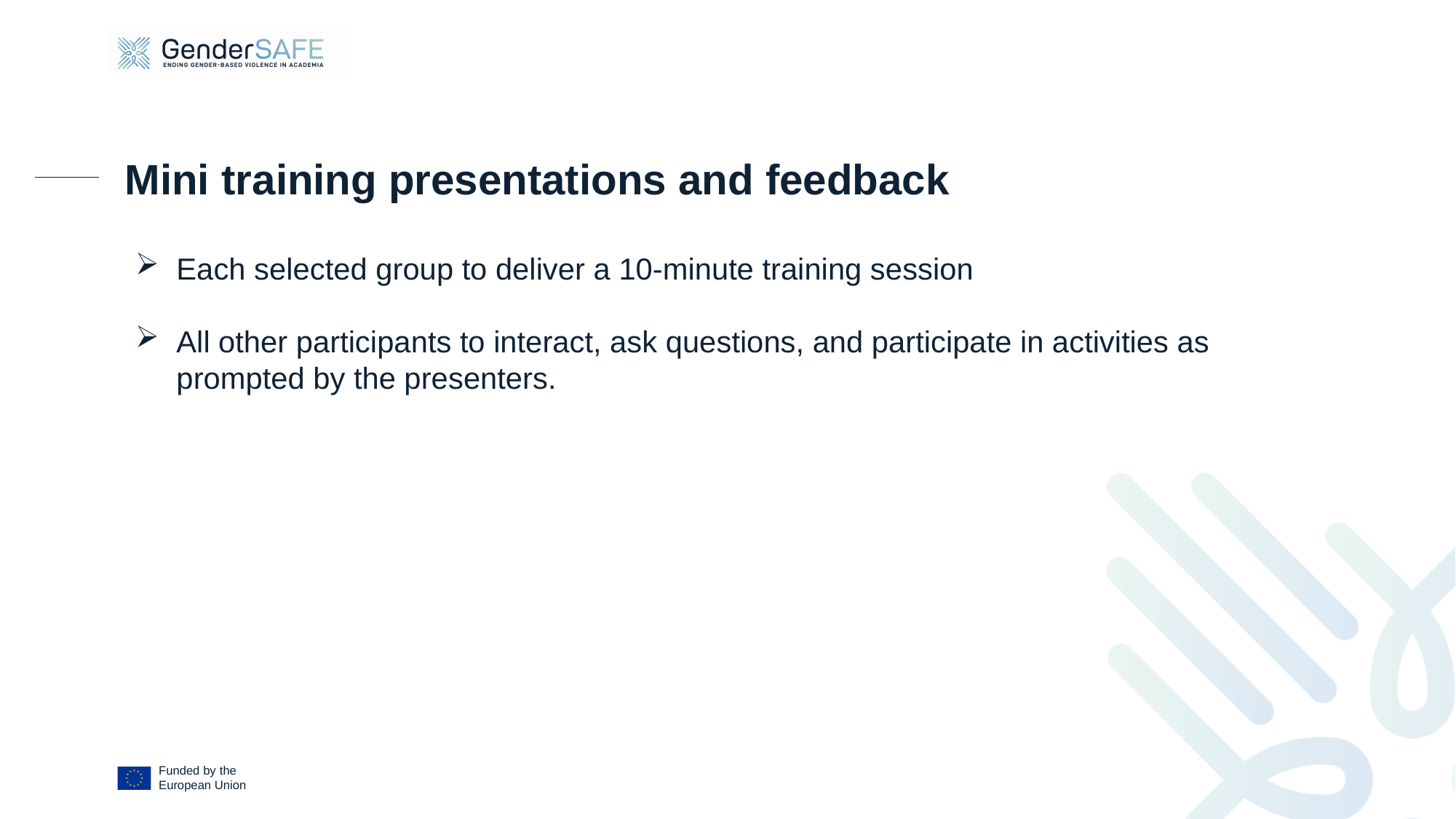

# Mini training presentations and feedback

Each selected group to deliver a 10-minute training session

All other participants to interact, ask questions, and participate in activities as prompted by the presenters.